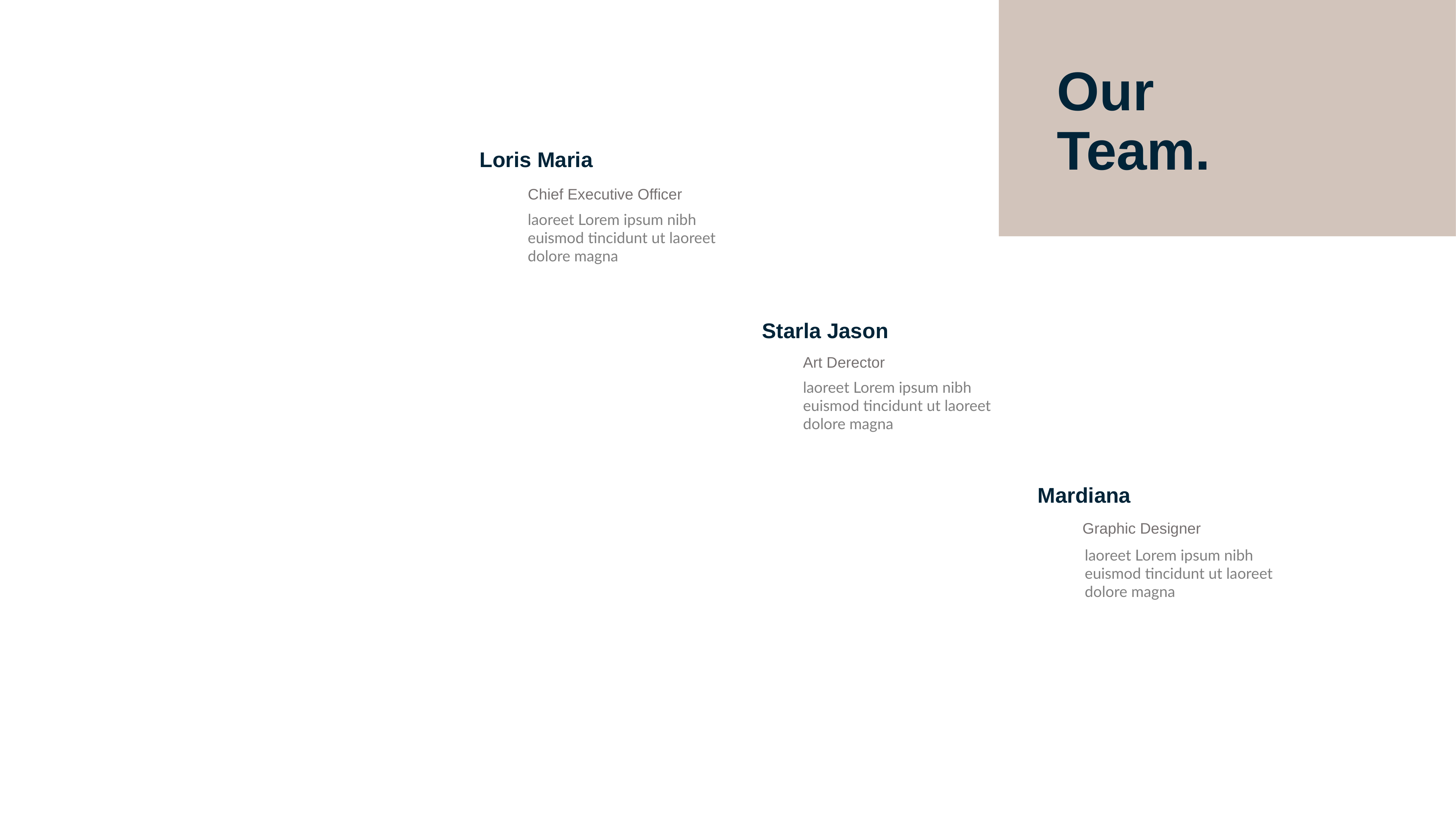

Our
Team.
Loris Maria

Chief Executive Officer
laoreet Lorem ipsum nibh euismod tincidunt ut laoreet dolore magna

Starla Jason
Art Derector
laoreet Lorem ipsum nibh euismod tincidunt ut laoreet dolore magna

Mardiana

Graphic Designer
laoreet Lorem ipsum nibh euismod tincidunt ut laoreet dolore magna